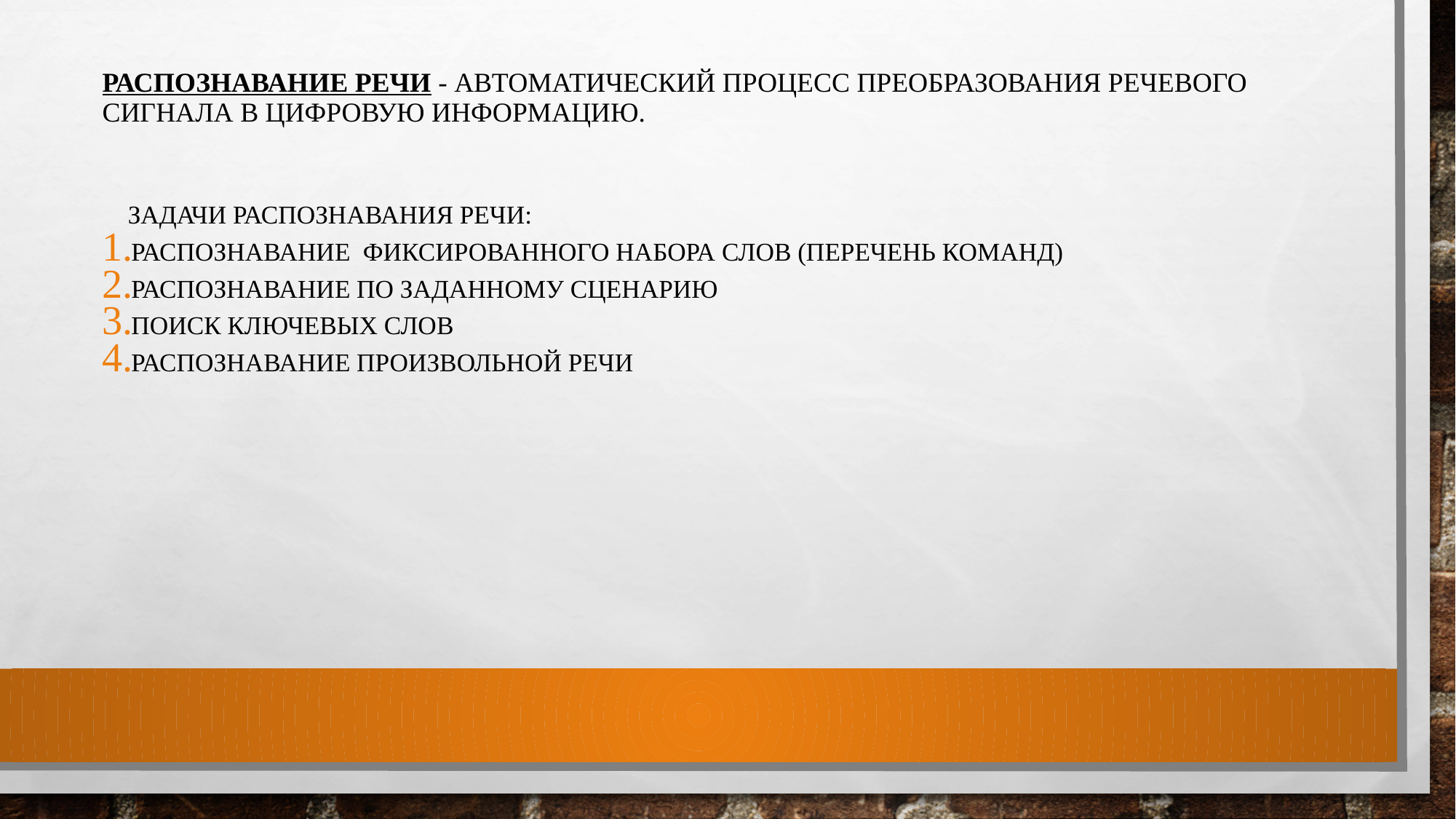

# Распознавание речи - автоматический процесс преобразования речевого сигнала в цифровую информацию.
Задачи распознавания речи:
распознавание  фиксированного набора слов (перечень команд)
распознавание по заданному сценарию
поиск ключевых слов
распознавание произвольной речи